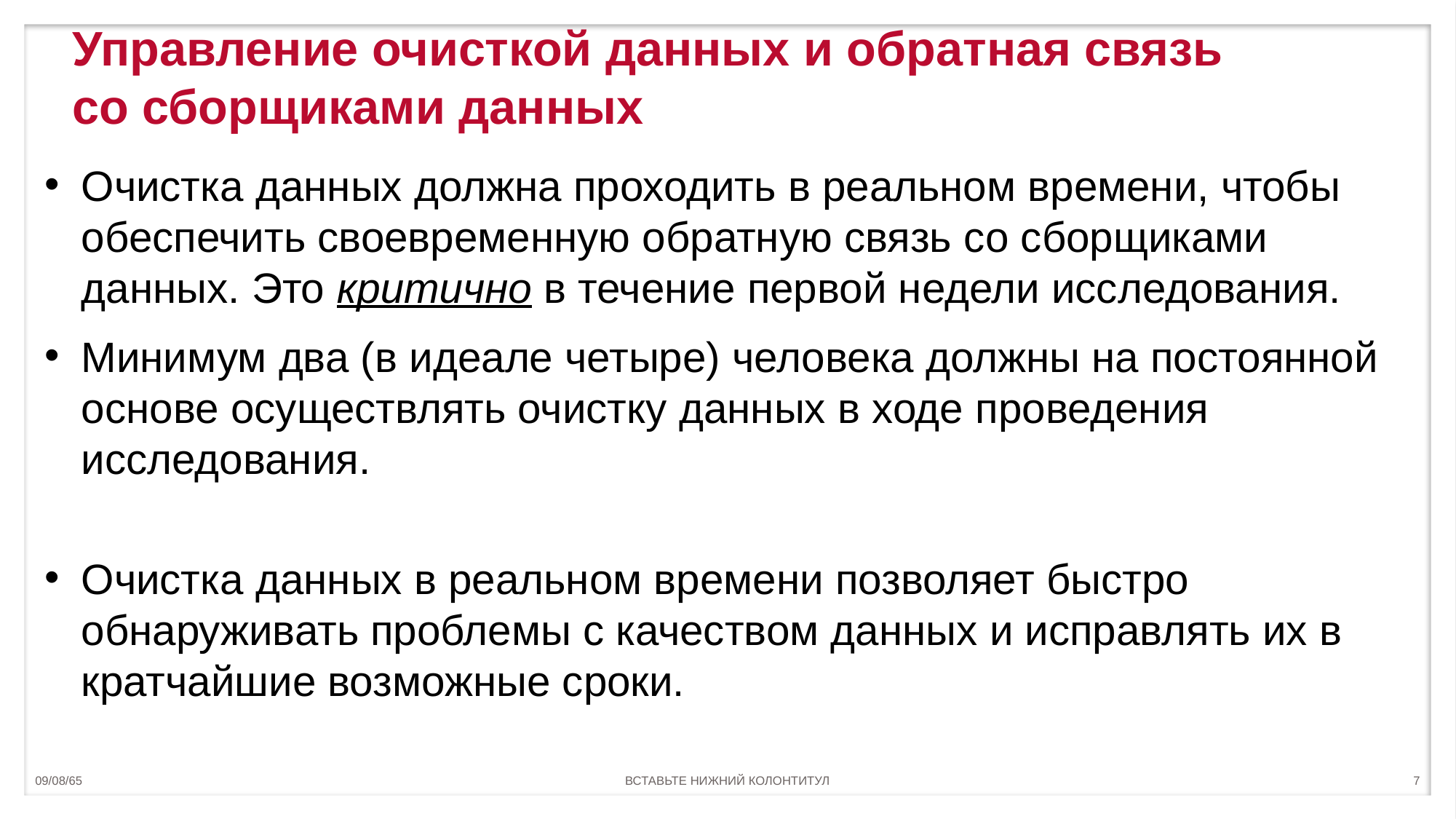

# Управление очисткой данных и обратная связь со сборщиками данных
Очистка данных должна проходить в реальном времени, чтобы обеспечить своевременную обратную связь со сборщиками данных. Это критично в течение первой недели исследования.
Минимум два (в идеале четыре) человека должны на постоянной основе осуществлять очистку данных в ходе проведения исследования.
Очистка данных в реальном времени позволяет быстро обнаруживать проблемы с качеством данных и исправлять их в кратчайшие возможные сроки.
09/08/65
ВСТАВЬТЕ НИЖНИЙ КОЛОНТИТУЛ
7